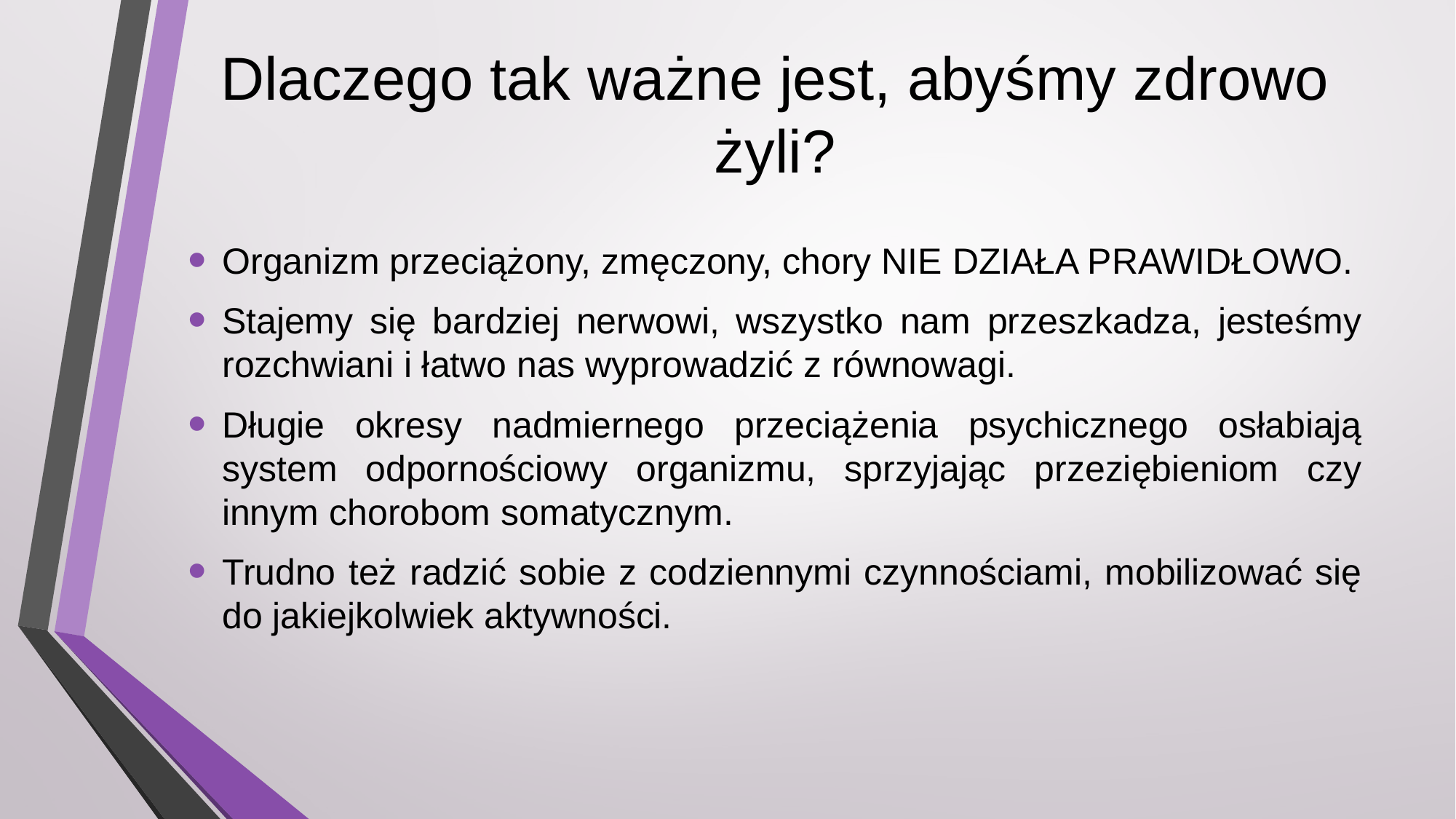

# Dlaczego tak ważne jest, abyśmy zdrowo żyli?
Organizm przeciążony, zmęczony, chory NIE DZIAŁA PRAWIDŁOWO.
Stajemy się bardziej nerwowi, wszystko nam przeszkadza, jesteśmy rozchwiani i łatwo nas wyprowadzić z równowagi.
Długie okresy nadmiernego przeciążenia psychicznego osłabiają system odpornościowy organizmu, sprzyjając przeziębieniom czy innym chorobom somatycznym.
Trudno też radzić sobie z codziennymi czynnościami, mobilizować się do jakiejkolwiek aktywności.